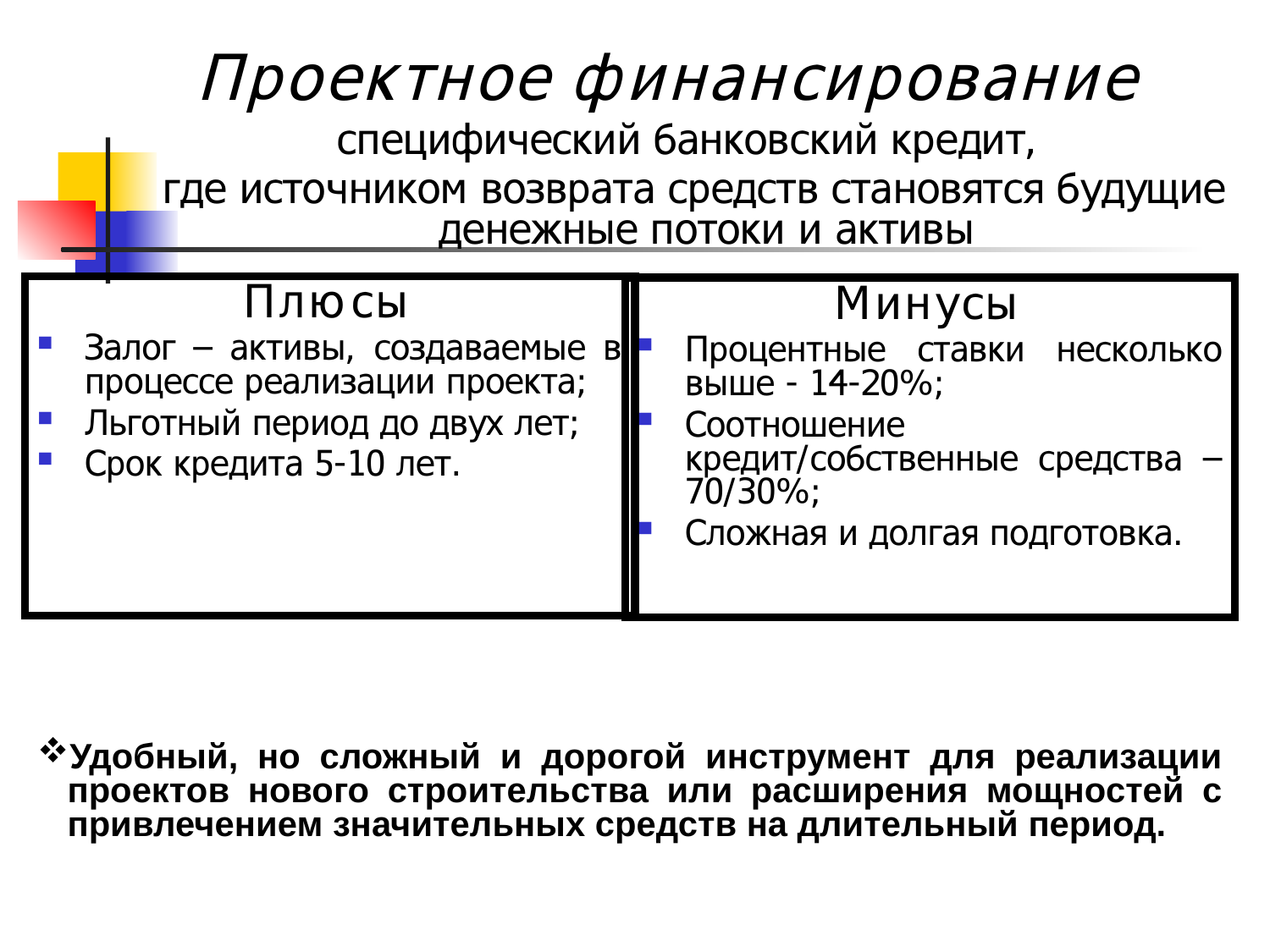

Проектное финансирование
специфический банковский кредит,
где источником возврата средств становятся будущие денежные потоки и активы
Плюсы
Залог – активы, создаваемые в процессе реализации проекта;
Льготный период до двух лет;
Срок кредита 5-10 лет.
Минусы
Процентные ставки несколько выше - 14-20%;
Соотношение кредит/собственные средства – 70/30%;
Сложная и долгая подготовка.
Удобный, но сложный и дорогой инструмент для реализации проектов нового строительства или расширения мощностей с привлечением значительных средств на длительный период.